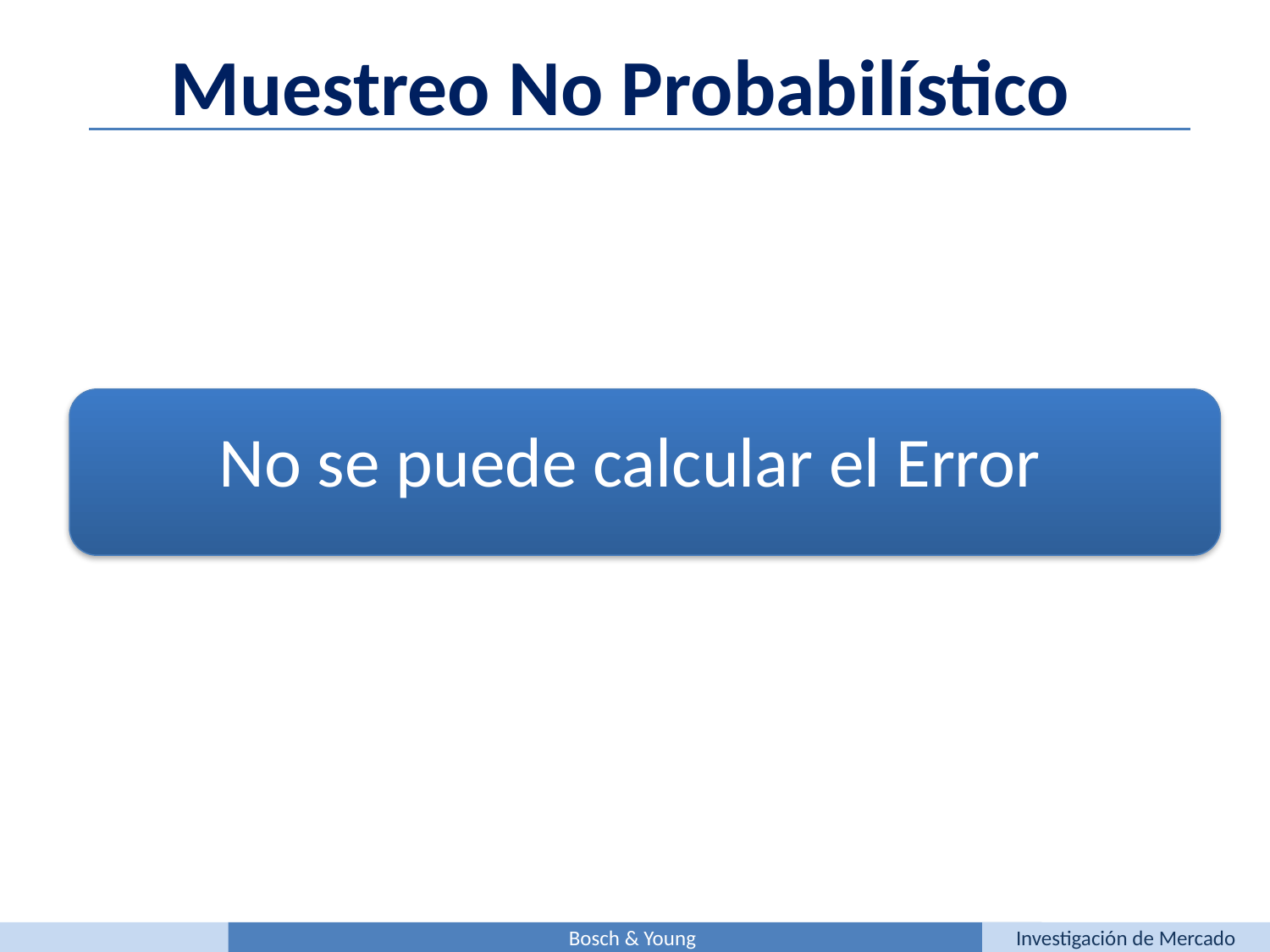

Muestreo No Probabilístico

No se puede calcular el Error

Bosch & Young
Investigación de Mercado